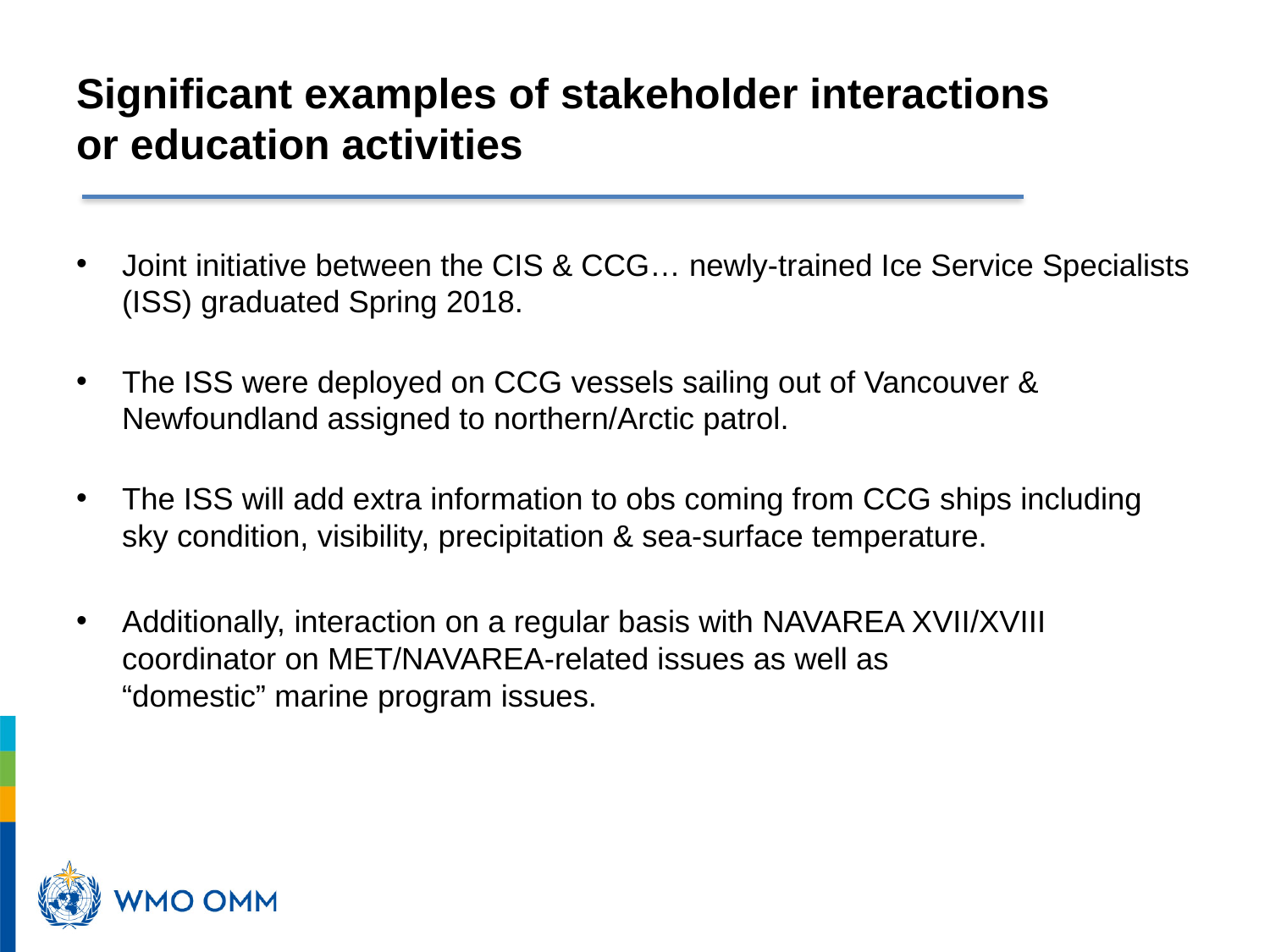

# Significant examples of stakeholder interactions or education activities

Joint initiative between the CIS & CCG… newly-trained Ice Service Specialists (ISS) graduated Spring 2018.
The ISS were deployed on CCG vessels sailing out of Vancouver & Newfoundland assigned to northern/Arctic patrol.​
The ISS will add extra information to obs coming from CCG ships including sky condition, visibility, precipitation & sea-surface temperature.

Additionally, interaction on a regular basis with NAVAREA XVII/XVIII coordinator on MET/NAVAREA-related issues as well as
“domestic” marine program issues.